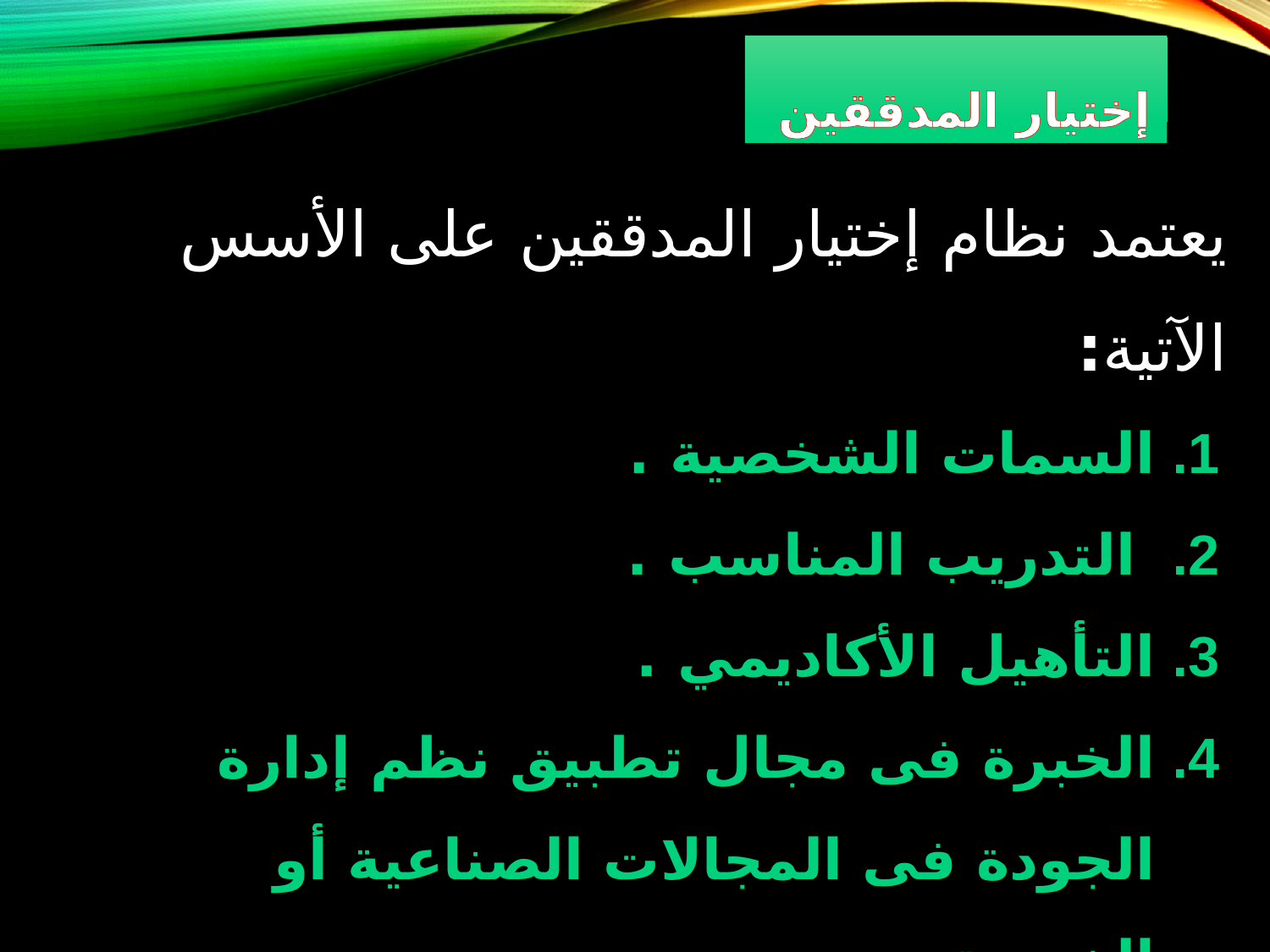

إختيار المدققين
يعتمد نظام إختيار المدققين على الأسس الآتية:
السمات الشخصية .
 التدريب المناسب .
التأهيل الأكاديمي .
الخبرة فى مجال تطبيق نظم إدارة الجودة فى المجالات الصناعية أو الخدمية.